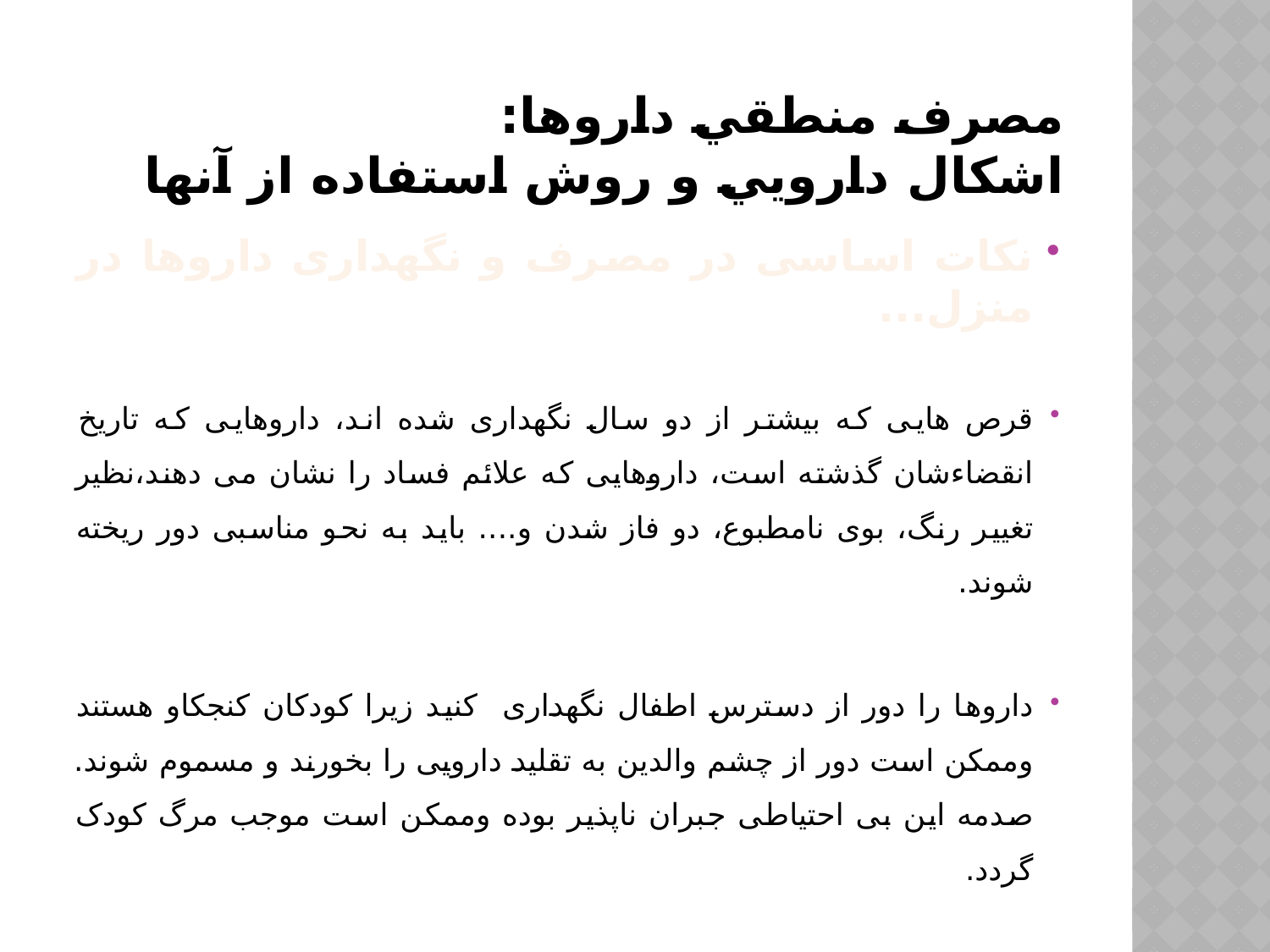

# مصرف منطقي داروها: اشكال دارويي و روش استفاده از آنها
نکات اساسی در مصرف و نگهداری داروها در منزل...

قرص هایی که بیشتر از دو سال نگهداری شده اند، داروهایی که تاریخ انقضاءشان گذشته است، داروهایی که علائم فساد را نشان می دهند،نظیر تغییر رنگ، بوی نامطبوع، دو فاز شدن و.... باید به نحو مناسبی دور ریخته شوند.

داروها را دور از دسترس اطفال نگهداری  کنید زیرا کودکان کنجکاو هستند وممکن است دور از چشم والدین به تقلید دارویی را بخورند و مسموم شوند. صدمه این بی احتیاطی جبران ناپذیر بوده وممکن است موجب مرگ کودک گردد.